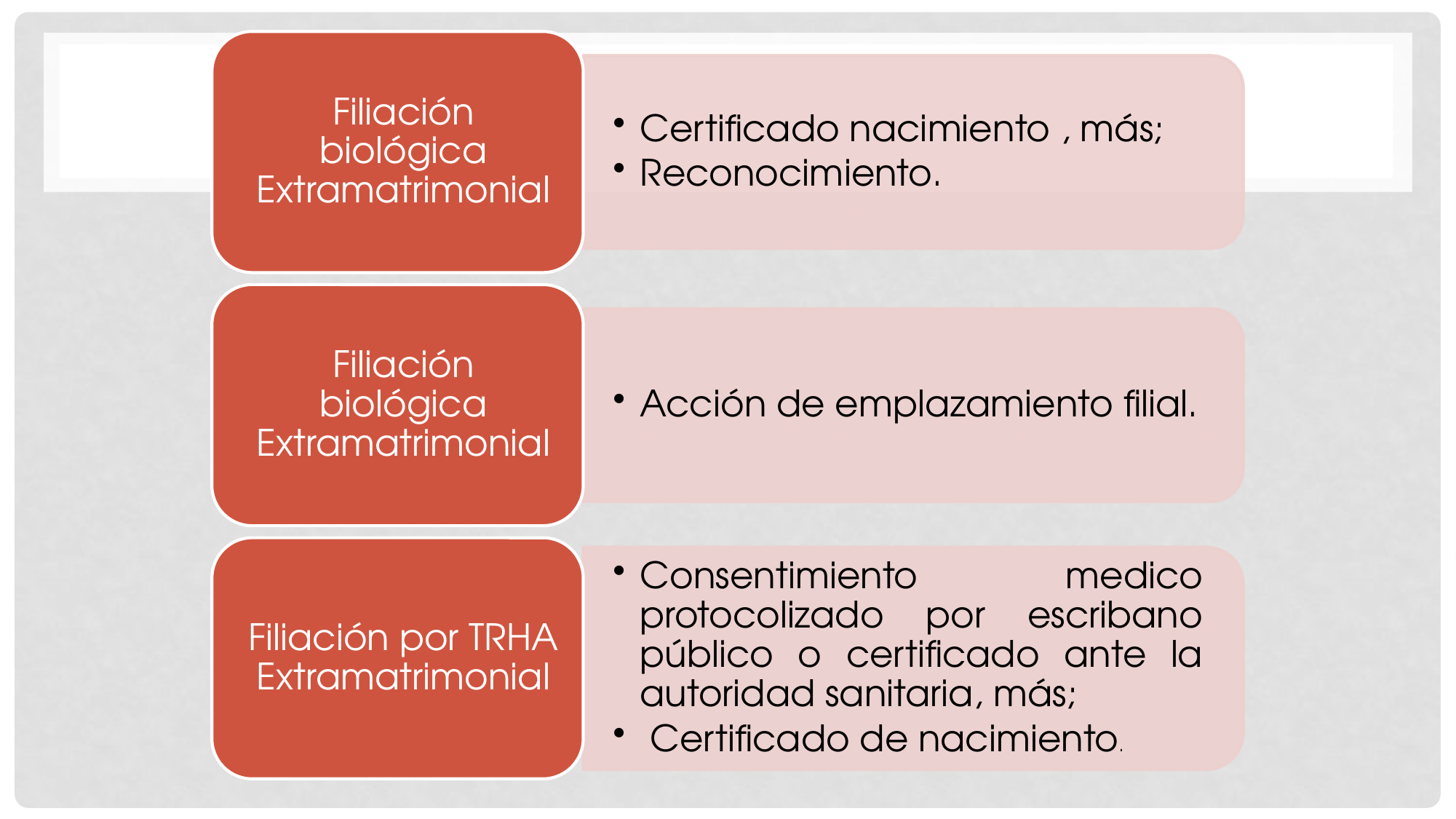

Certificado nacimiento , más;
Reconocimiento.
Filiación biológica Extramatrimonial
Acción de emplazamiento filial.
Filiación biológica Extramatrimonial
Consentimiento medico protocolizado por escribano público o certificado ante la autoridad sanitaria, más;
 Certificado de nacimiento.
Filiación por TRHA Extramatrimonial